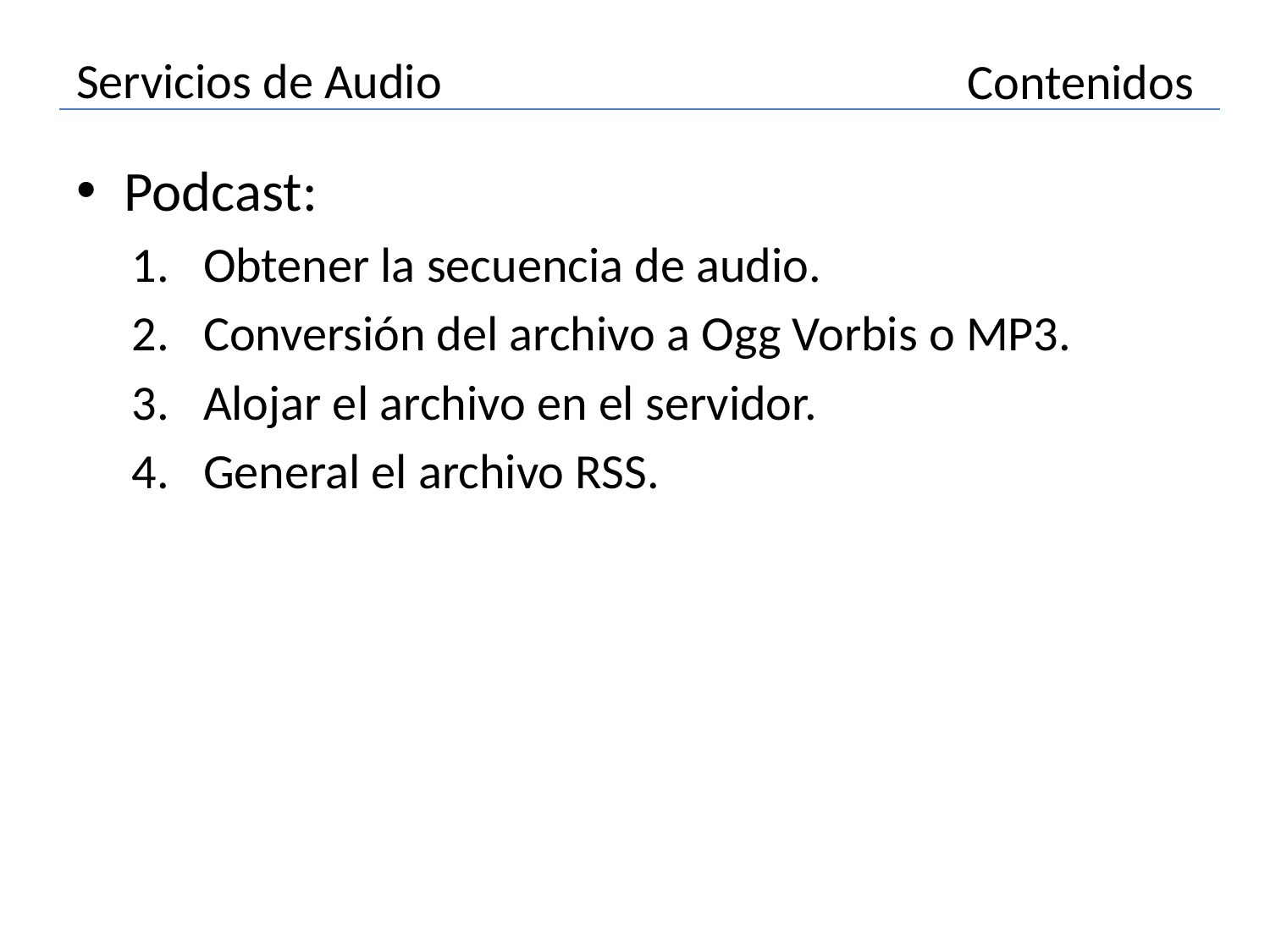

# Servicios de Audio
Contenidos
Podcast:
Obtener la secuencia de audio.
Conversión del archivo a Ogg Vorbis o MP3.
Alojar el archivo en el servidor.
General el archivo RSS.